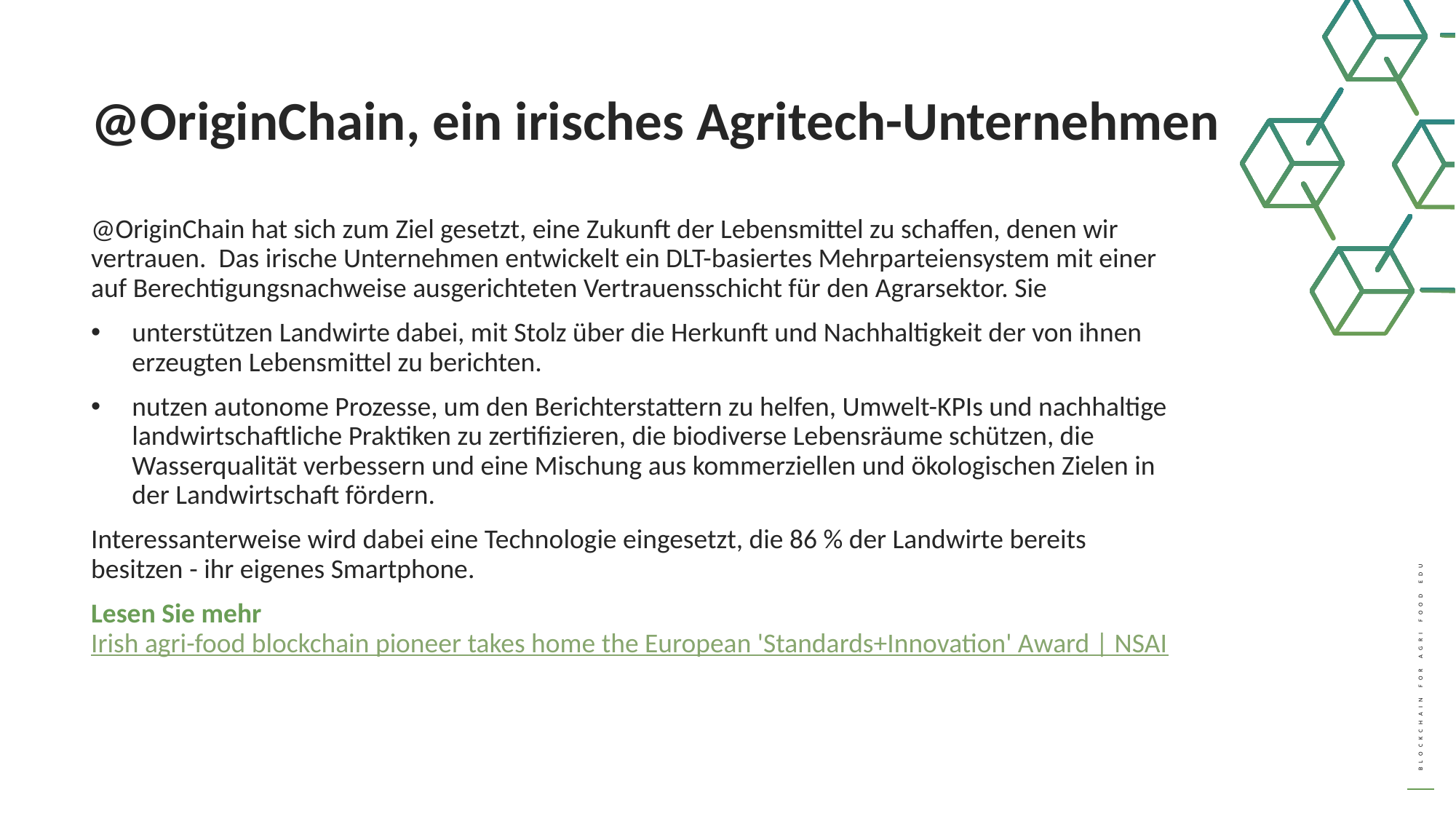

@OriginChain, ein irisches Agritech-Unternehmen
@OriginChain hat sich zum Ziel gesetzt, eine Zukunft der Lebensmittel zu schaffen, denen wir vertrauen.  Das irische Unternehmen entwickelt ein DLT-basiertes Mehrparteiensystem mit einer auf Berechtigungsnachweise ausgerichteten Vertrauensschicht für den Agrarsektor. Sie
unterstützen Landwirte dabei, mit Stolz über die Herkunft und Nachhaltigkeit der von ihnen erzeugten Lebensmittel zu berichten.
nutzen autonome Prozesse, um den Berichterstattern zu helfen, Umwelt-KPIs und nachhaltige landwirtschaftliche Praktiken zu zertifizieren, die biodiverse Lebensräume schützen, die Wasserqualität verbessern und eine Mischung aus kommerziellen und ökologischen Zielen in der Landwirtschaft fördern.
Interessanterweise wird dabei eine Technologie eingesetzt, die 86 % der Landwirte bereits besitzen - ihr eigenes Smartphone.
Lesen Sie mehr Irish agri-food blockchain pioneer takes home the European 'Standards+Innovation' Award | NSAI